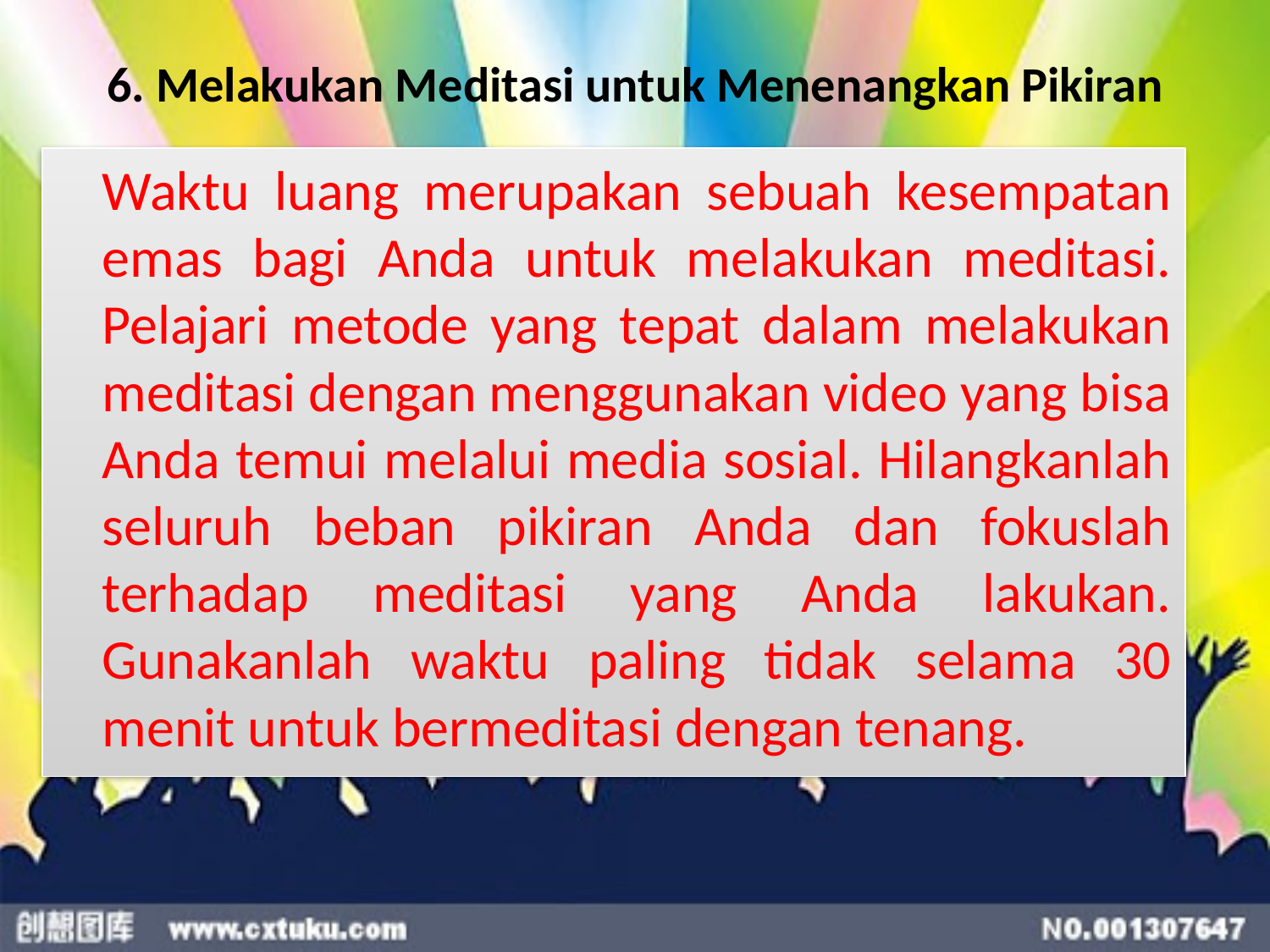

# 6. Melakukan Meditasi untuk Menenangkan Pikiran
	Waktu luang merupakan sebuah kesempatan emas bagi Anda untuk melakukan meditasi. Pelajari metode yang tepat dalam melakukan meditasi dengan menggunakan video yang bisa Anda temui melalui media sosial. Hilangkanlah seluruh beban pikiran Anda dan fokuslah terhadap meditasi yang Anda lakukan. Gunakanlah waktu paling tidak selama 30 menit untuk bermeditasi dengan tenang.